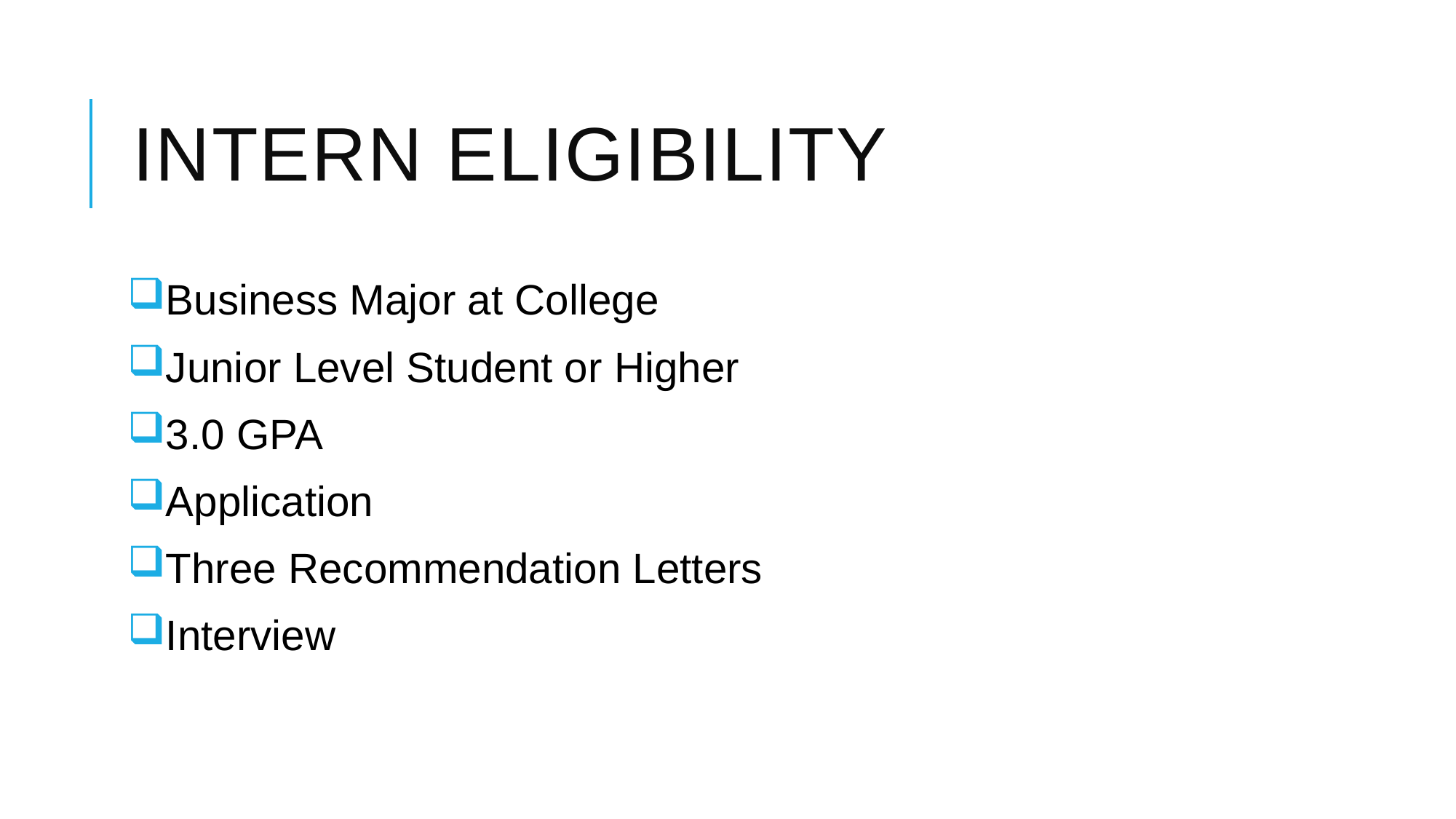

# Intern eligibility
Business Major at College
Junior Level Student or Higher
3.0 GPA
Application
Three Recommendation Letters
Interview